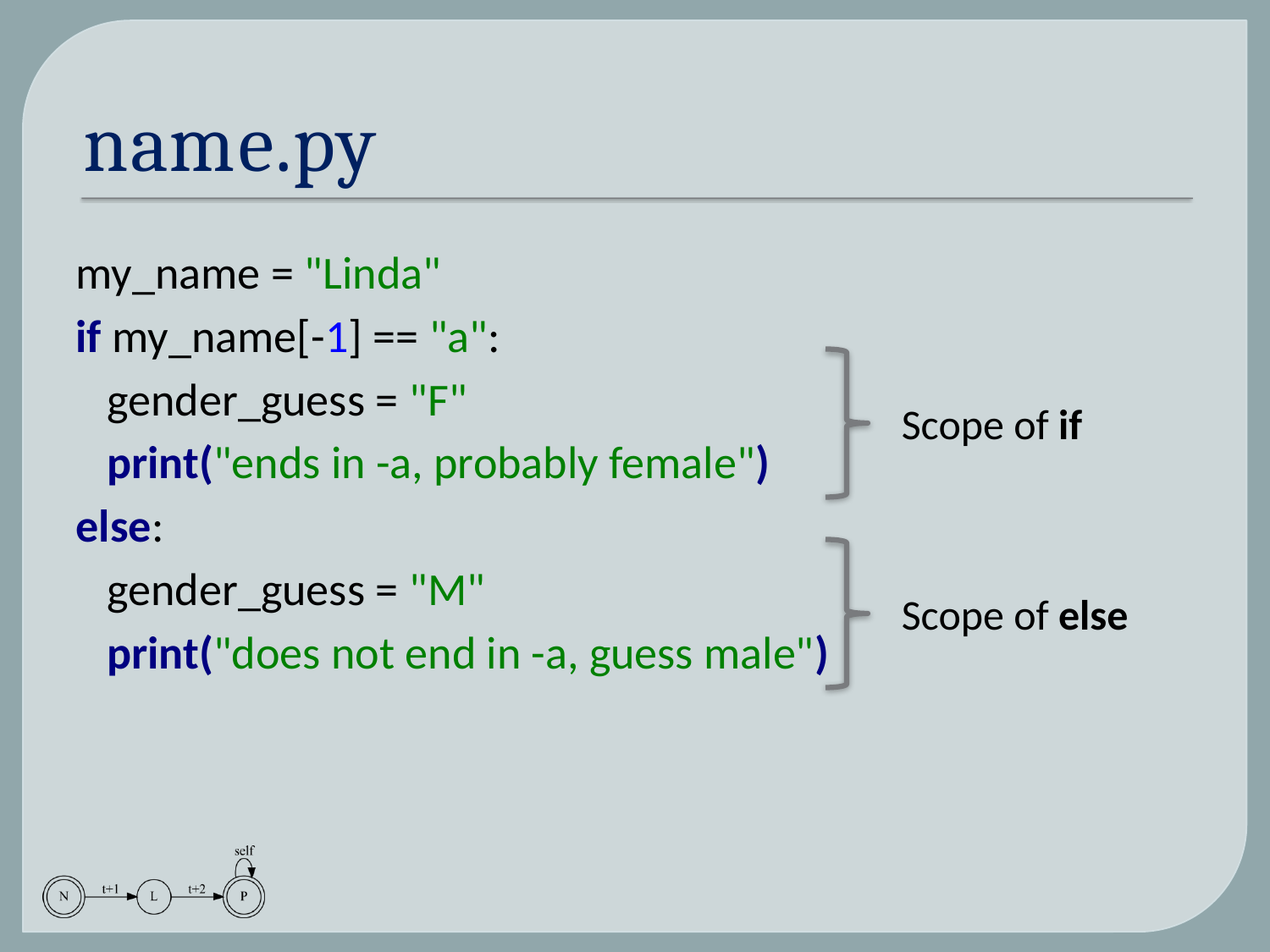

# name.py
my_name = "Linda"
if my_name[-1] == "a":
   gender_guess = "F"
   print("ends in -a, probably female")
else:
   gender_guess = "M"
   print("does not end in -a, guess male")

Scope of if

Scope of else